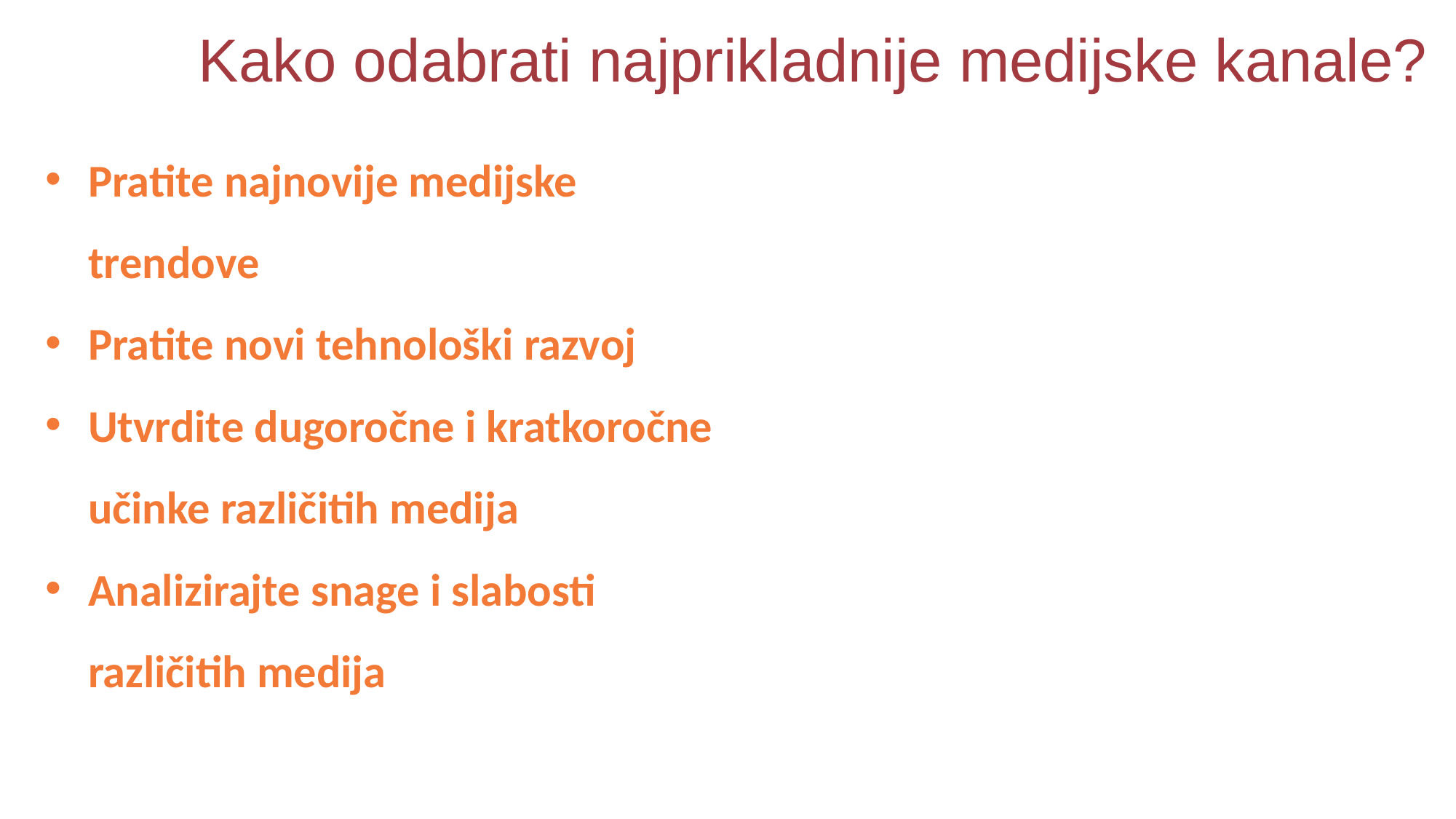

Kako odabrati najprikladnije medijske kanale?
Pratite najnovije medijske trendove
Pratite novi tehnološki razvoj
Utvrdite dugoročne i kratkoročne učinke različitih medija
Analizirajte snage i slabosti različitih medija